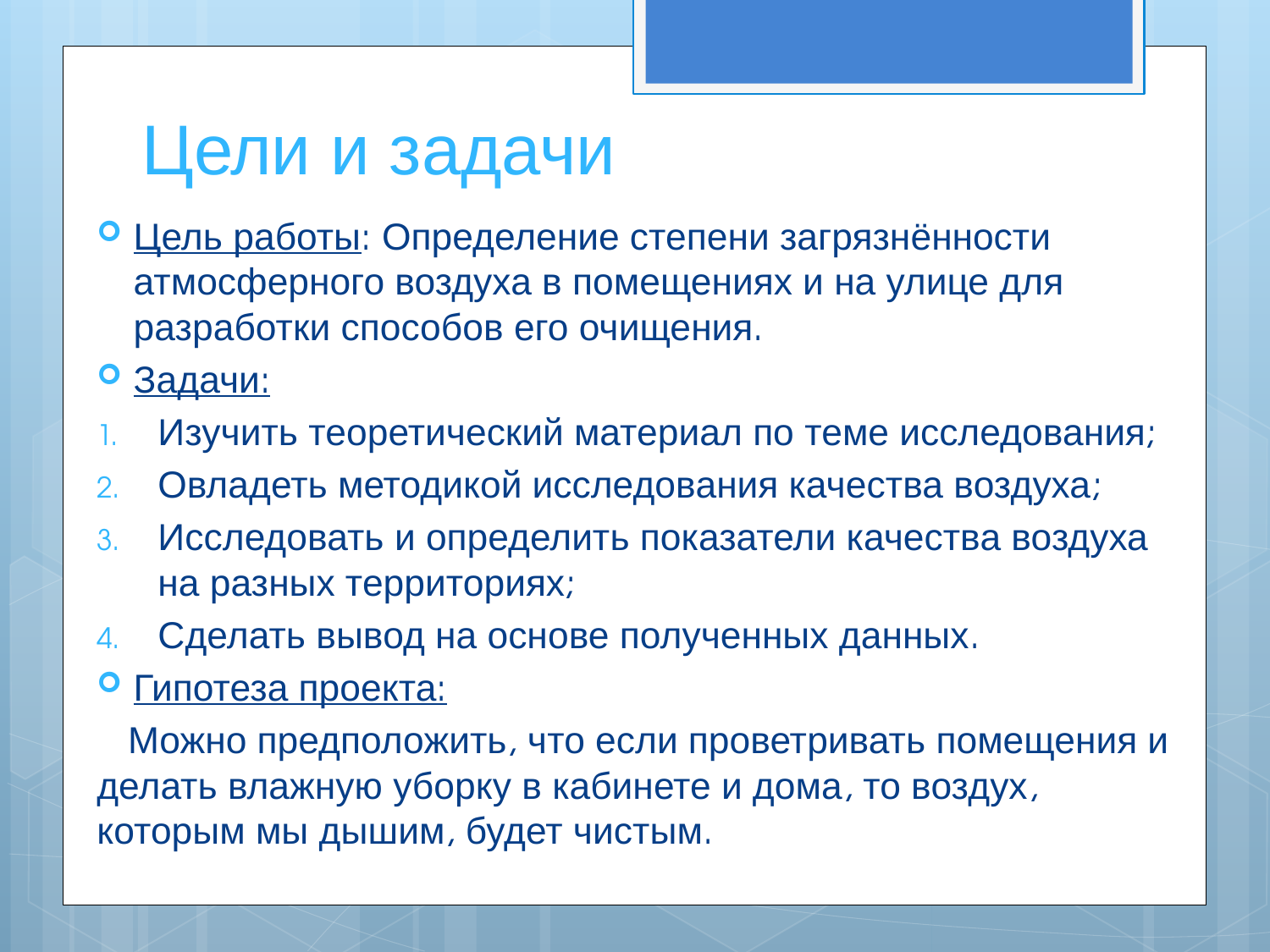

# Цели и задачи
﻿Цель работы: Определение степени загрязнённости атмосферного воздуха в помещениях и на улице для разработки способов его очищения.
Задачи:
Изучить теоретический материал по теме исследования;
Овладеть методикой исследования качества воздуха;
Исследовать и определить показатели качества воздуха на разных территориях;
Сделать вывод на основе полученных данных.
Гипотеза проекта:
   Можно предположить, что если проветривать помещения и делать влажную уборку в кабинете и дома, то воздух, которым мы дышим, будет чистым.